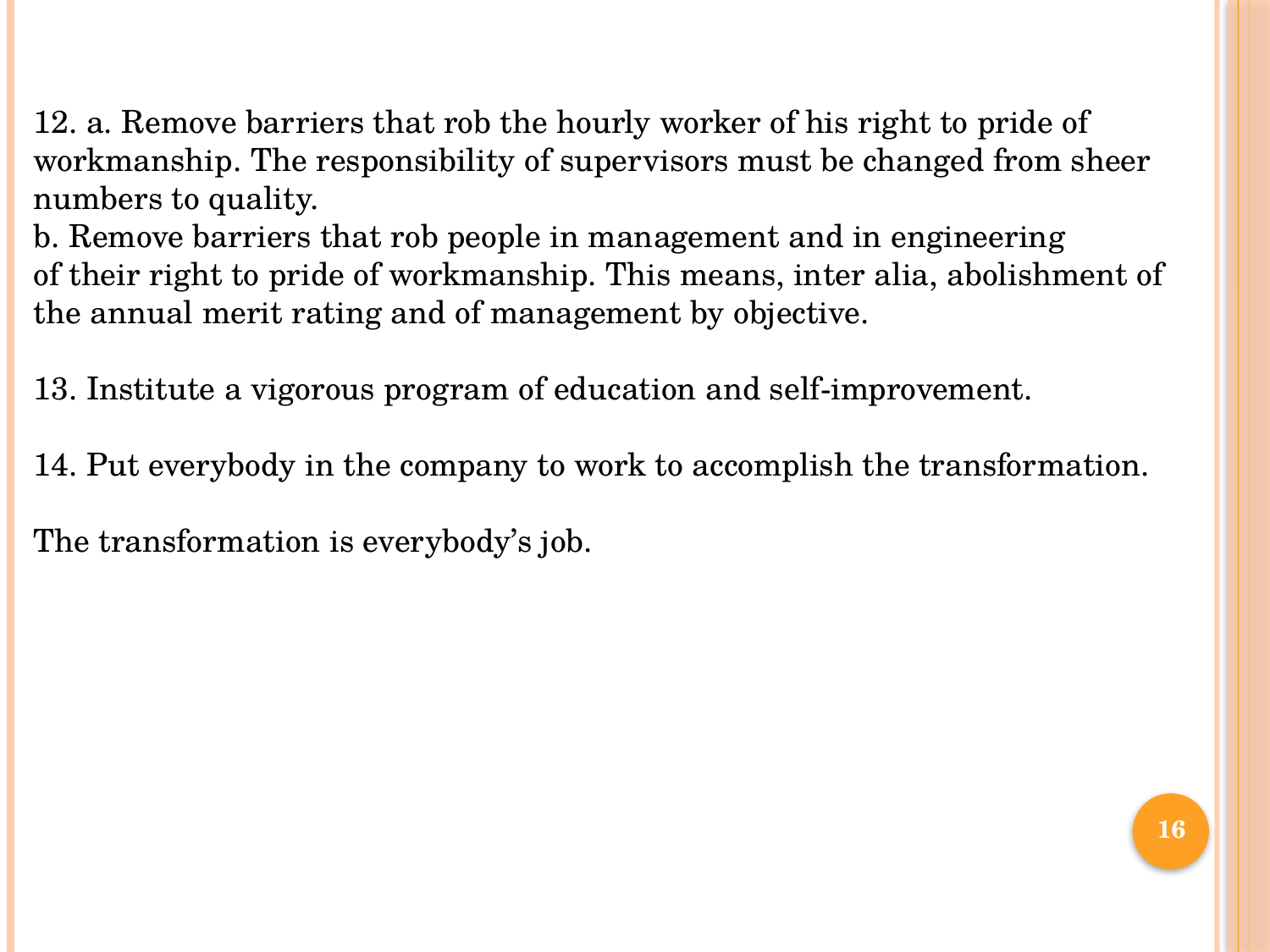

12. a. Remove barriers that rob the hourly worker of his right to pride of workmanship. The responsibility of supervisors must be changed from sheer numbers to quality.
b. Remove barriers that rob people in management and in engineering
of their right to pride of workmanship. This means, inter alia, abolishment of the annual merit rating and of management by objective.

13. Institute a vigorous program of education and self-improvement.

14. Put everybody in the company to work to accomplish the transformation.

The transformation is everybody’s job.
16